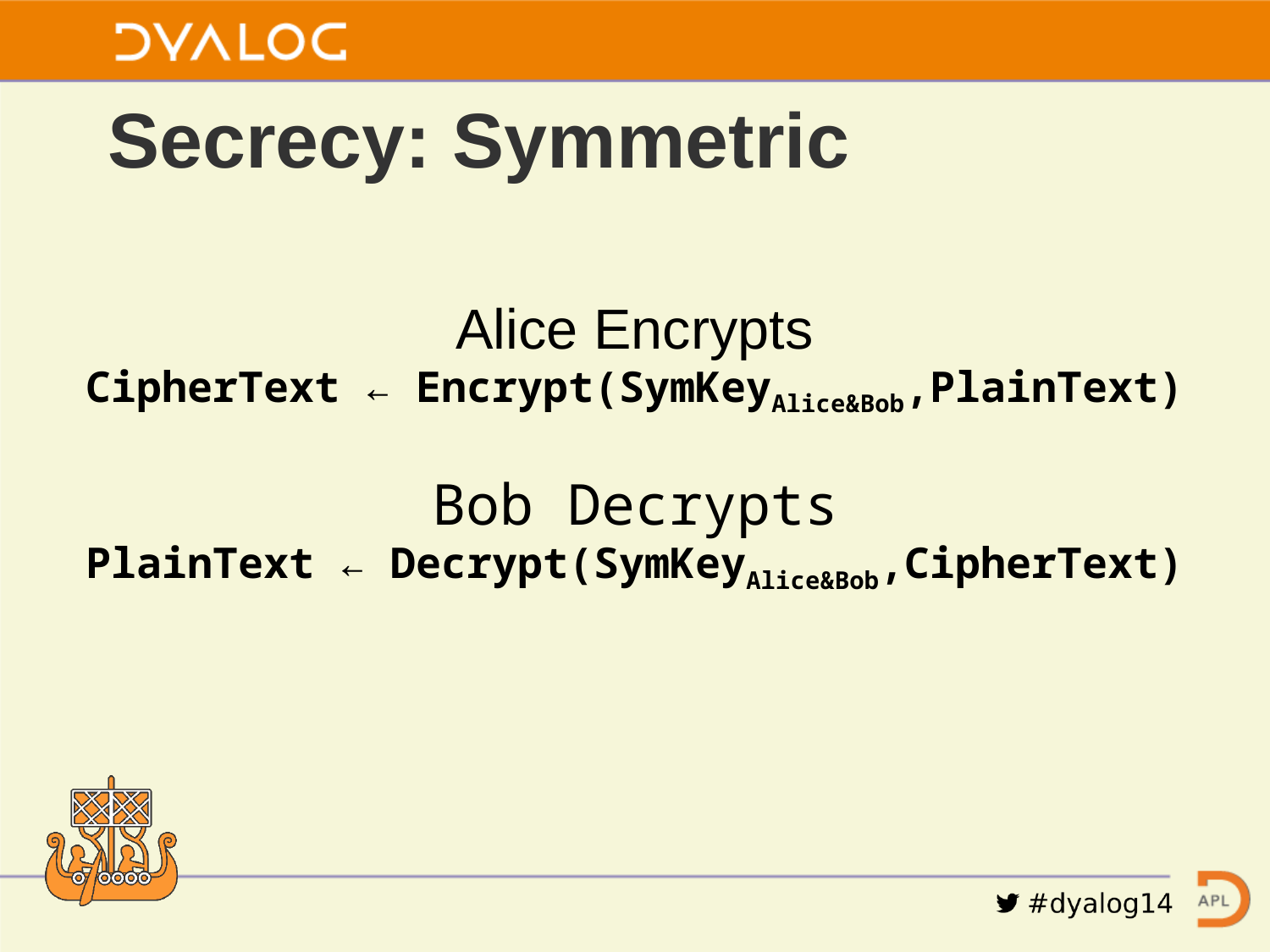

# Secrecy: Symmetric
Alice Encrypts
CipherText ← Encrypt(SymKeyAlice&Bob,PlainText)

Bob Decrypts
PlainText ← Decrypt(SymKeyAlice&Bob,CipherText)